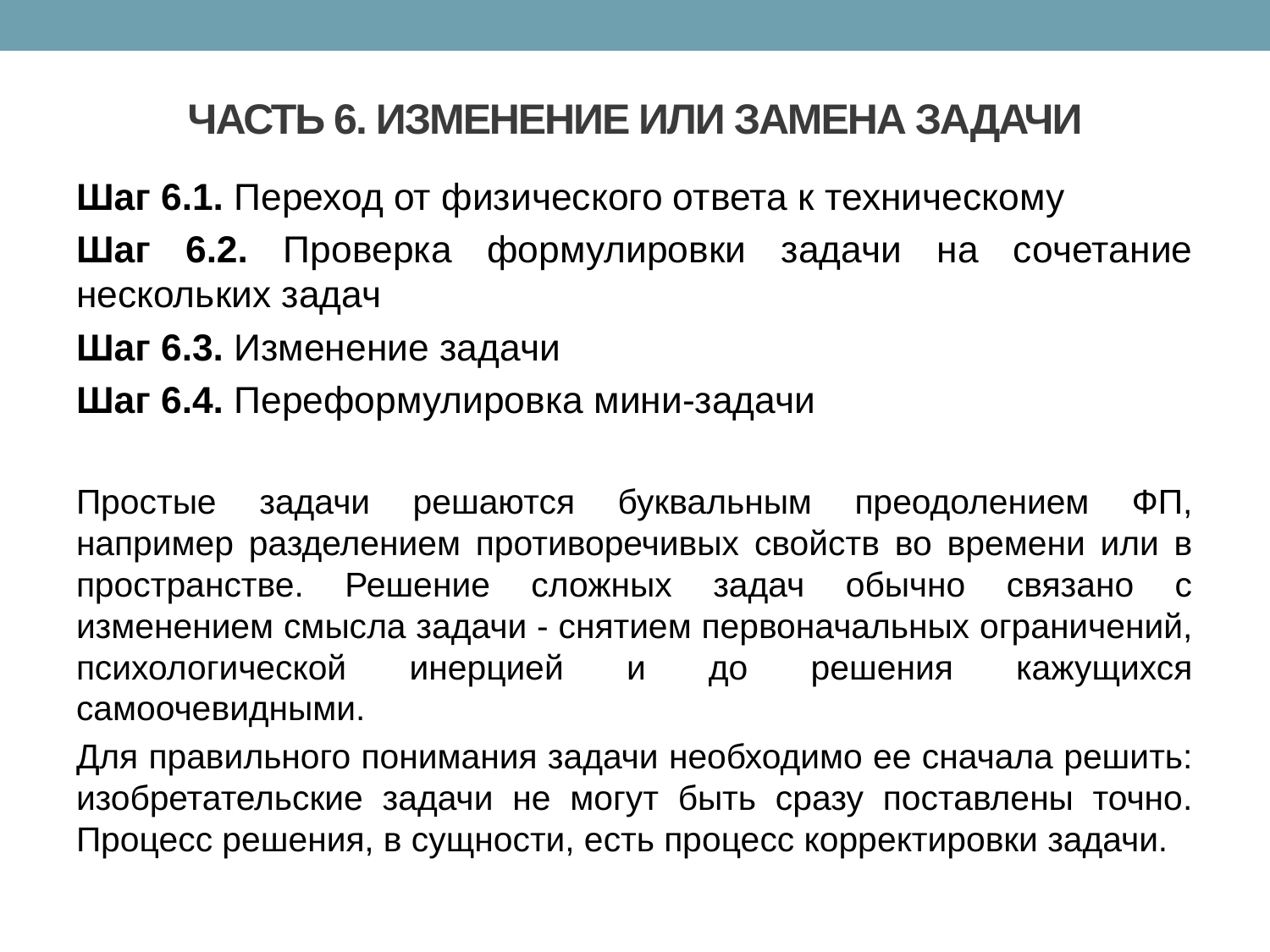

# ЧАСТЬ 6. ИЗМЕНЕНИЕ ИЛИ ЗАМЕНА ЗАДАЧИ
Шаг 6.1. Переход от физического ответа к техническому
Шаг 6.2. Проверка формулировки задачи на сочетание нескольких задач
Шаг 6.3. Изменение задачи
Шаг 6.4. Переформулировка мини-задачи

Простые задачи решаются буквальным преодолением ФП, например разделением противоречивых свойств во времени или в пространстве. Решение сложных задач обычно связано с изменением смысла задачи - снятием первоначальных ограничений, психологической инерцией и до решения кажущихся самоочевидными.
Для правильного понимания задачи необходимо ее сначала решить: изобретательские задачи не могут быть сразу поставлены точно. Процесс решения, в сущности, есть процесс корректировки задачи.